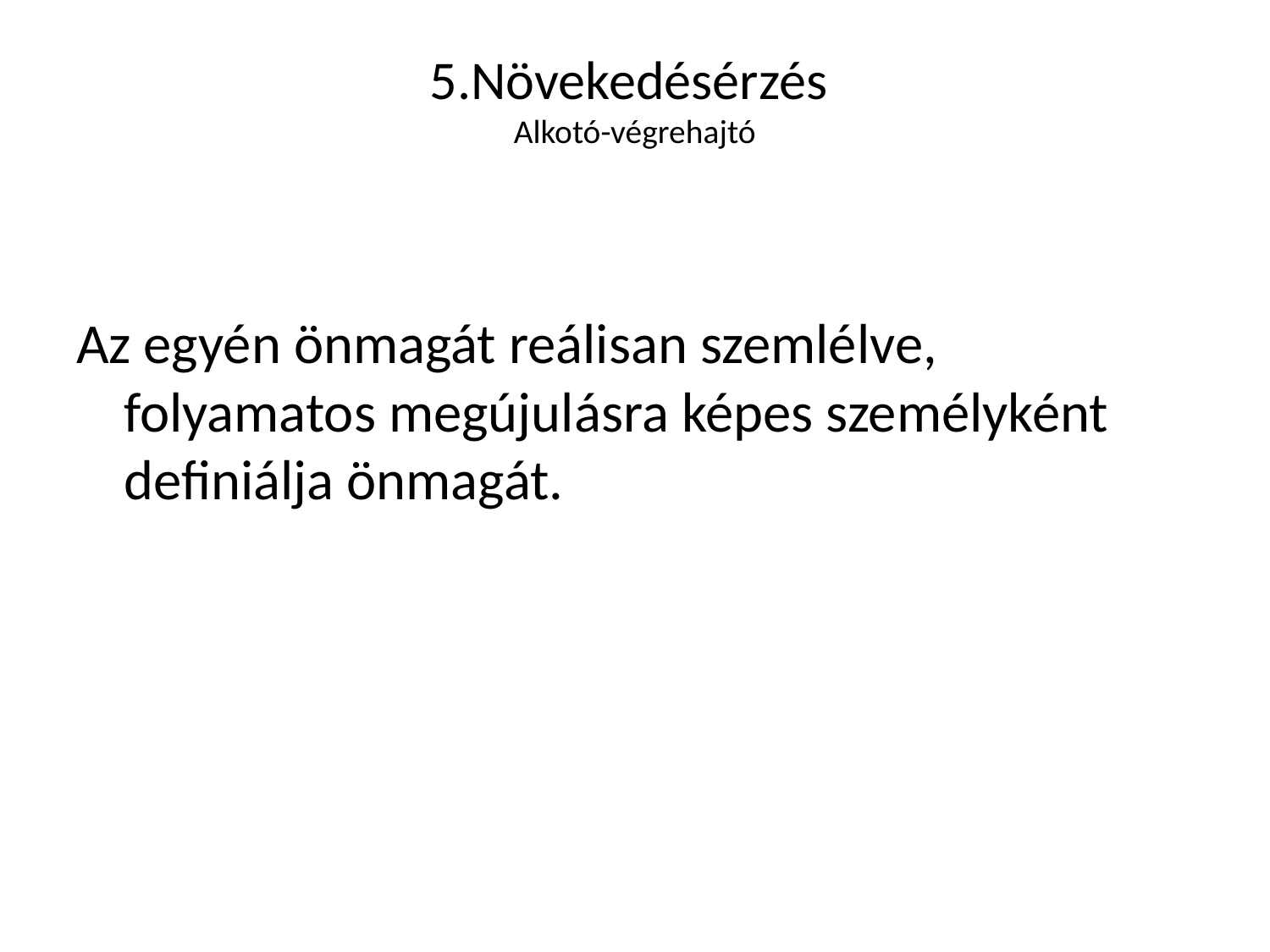

# 5.Növekedésérzés Alkotó-végrehajtó

Az egyén önmagát reálisan szemlélve, folyamatos megújulásra képes személyként definiálja önmagát.